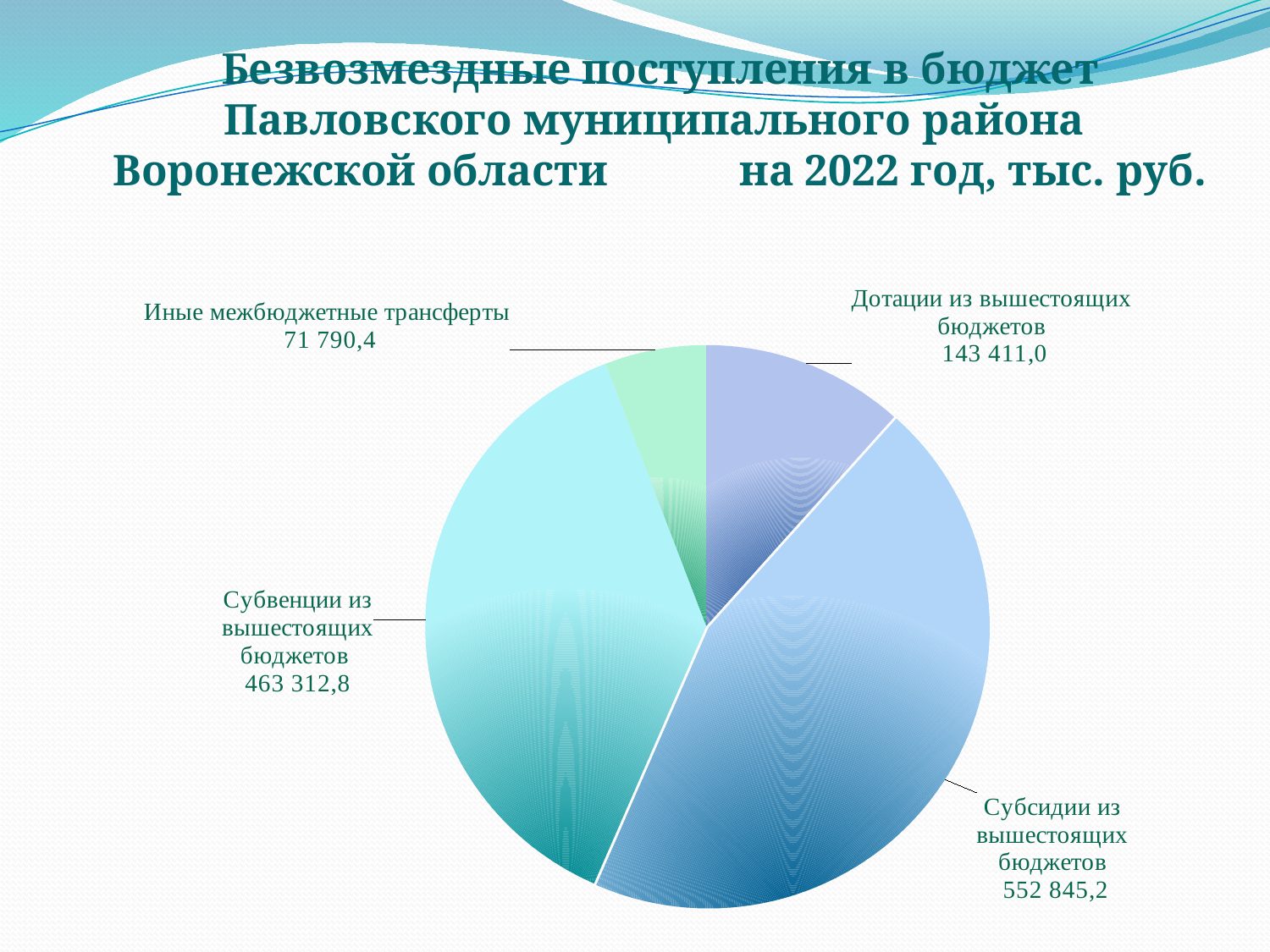

Безвозмездные поступления в бюджет Павловского муниципального района  Воронежской области            на 2022 год, тыс. руб.

### Chart

| Category | Безвозмездные поступления в бюджет Павловского муниципального района на 2020 год, тыс. руб. |
|---|---|
| Дотации из вышестоящих бюджетов | 143411.0 |
| Субсидии из вышестоящих бюджетов | 552845.2 |
| Субвенции из вышестоящих бюджетов | 463312.8 |
| Иные межбюджетные трансферты | 71790.4 |